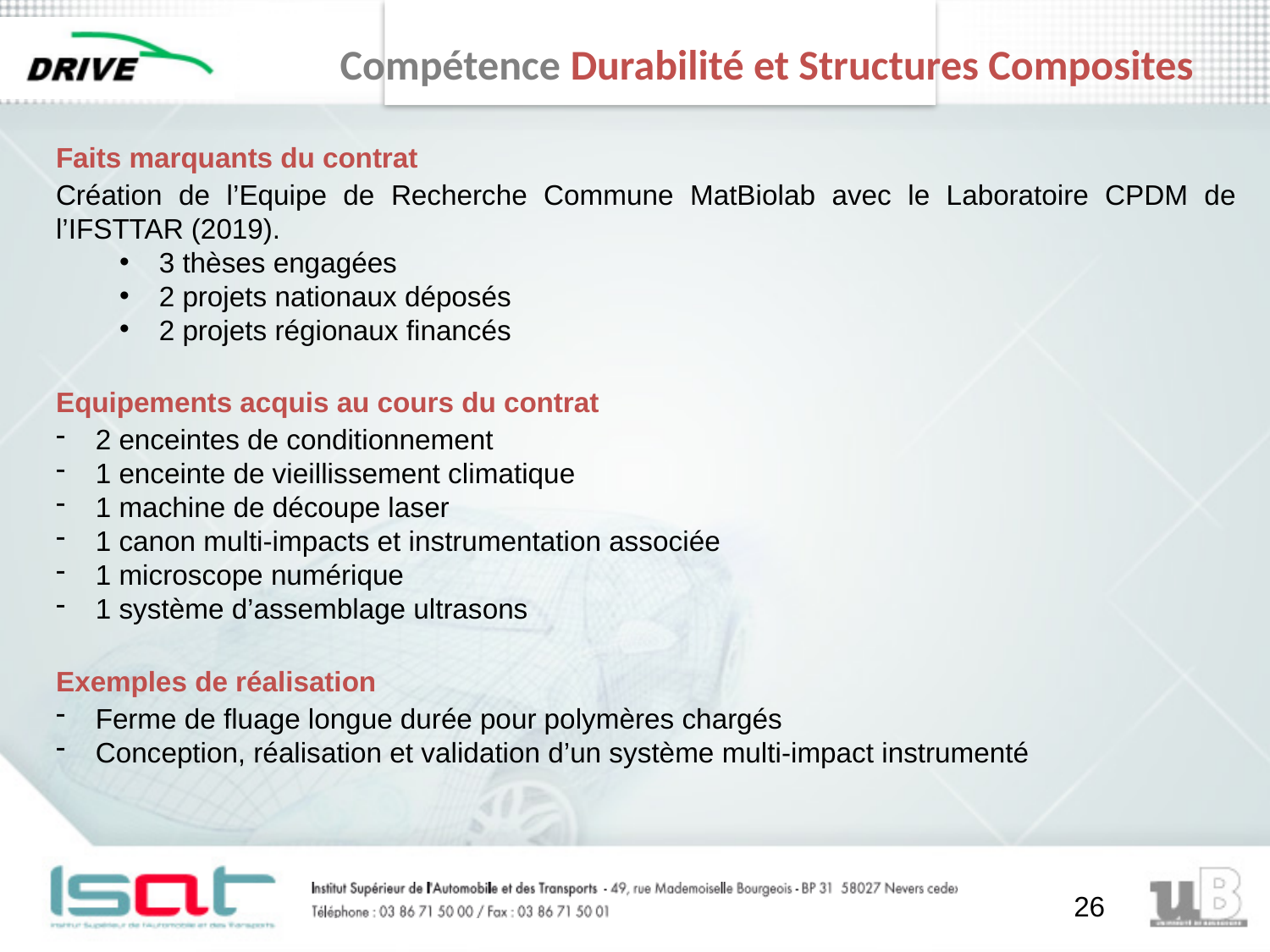

# Compétence Durabilité et Structures Composites

Faits marquants du contrat
Création de l’Equipe de Recherche Commune MatBiolab avec le Laboratoire CPDM de l’IFSTTAR (2019).
3 thèses engagées
2 projets nationaux déposés
2 projets régionaux financés

Equipements acquis au cours du contrat
2 enceintes de conditionnement
1 enceinte de vieillissement climatique
1 machine de découpe laser
1 canon multi-impacts et instrumentation associée
1 microscope numérique
1 système d’assemblage ultrasons

Exemples de réalisation
Ferme de fluage longue durée pour polymères chargés
Conception, réalisation et validation d’un système multi-impact instrumenté